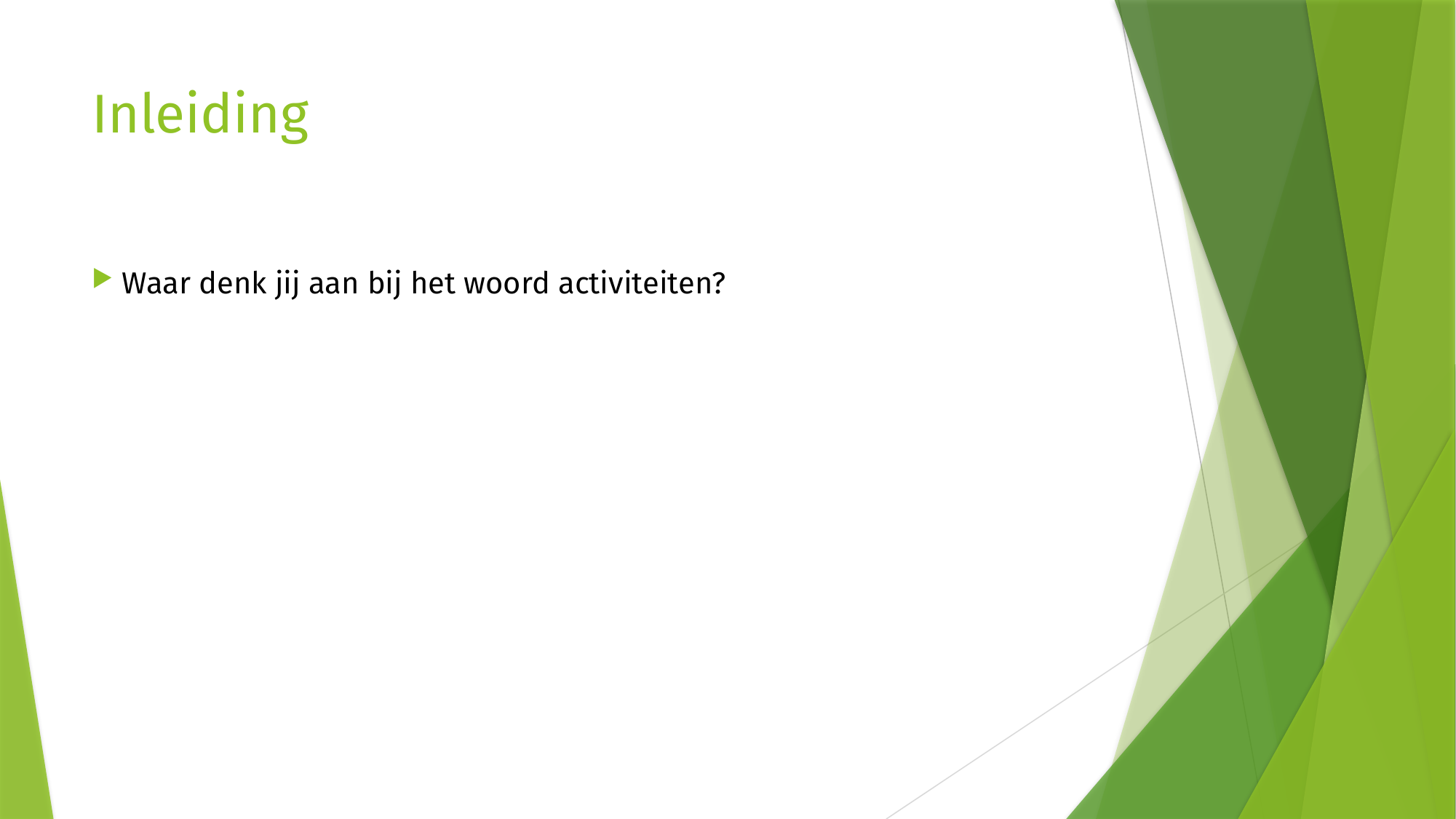

# Inleiding
 Waar denk jij aan bij het woord activiteiten?